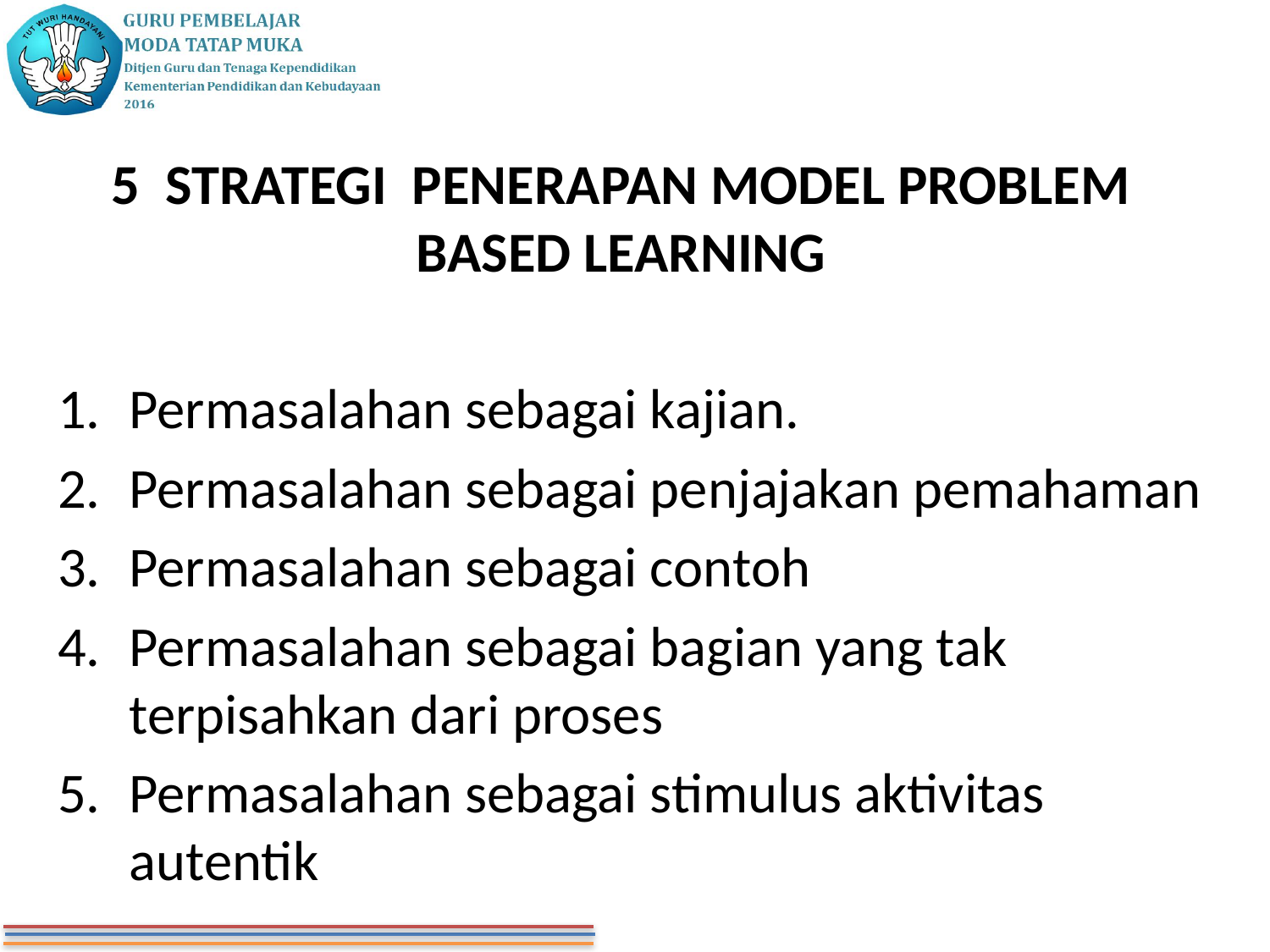

# 5  STRATEGI  PENERAPAN MODEL PROBLEM BASED LEARNING
Permasalahan sebagai kajian.
Permasalahan sebagai penjajakan pemahaman
Permasalahan sebagai contoh
Permasalahan sebagai bagian yang tak terpisahkan dari proses
Permasalahan sebagai stimulus aktivitas autentik